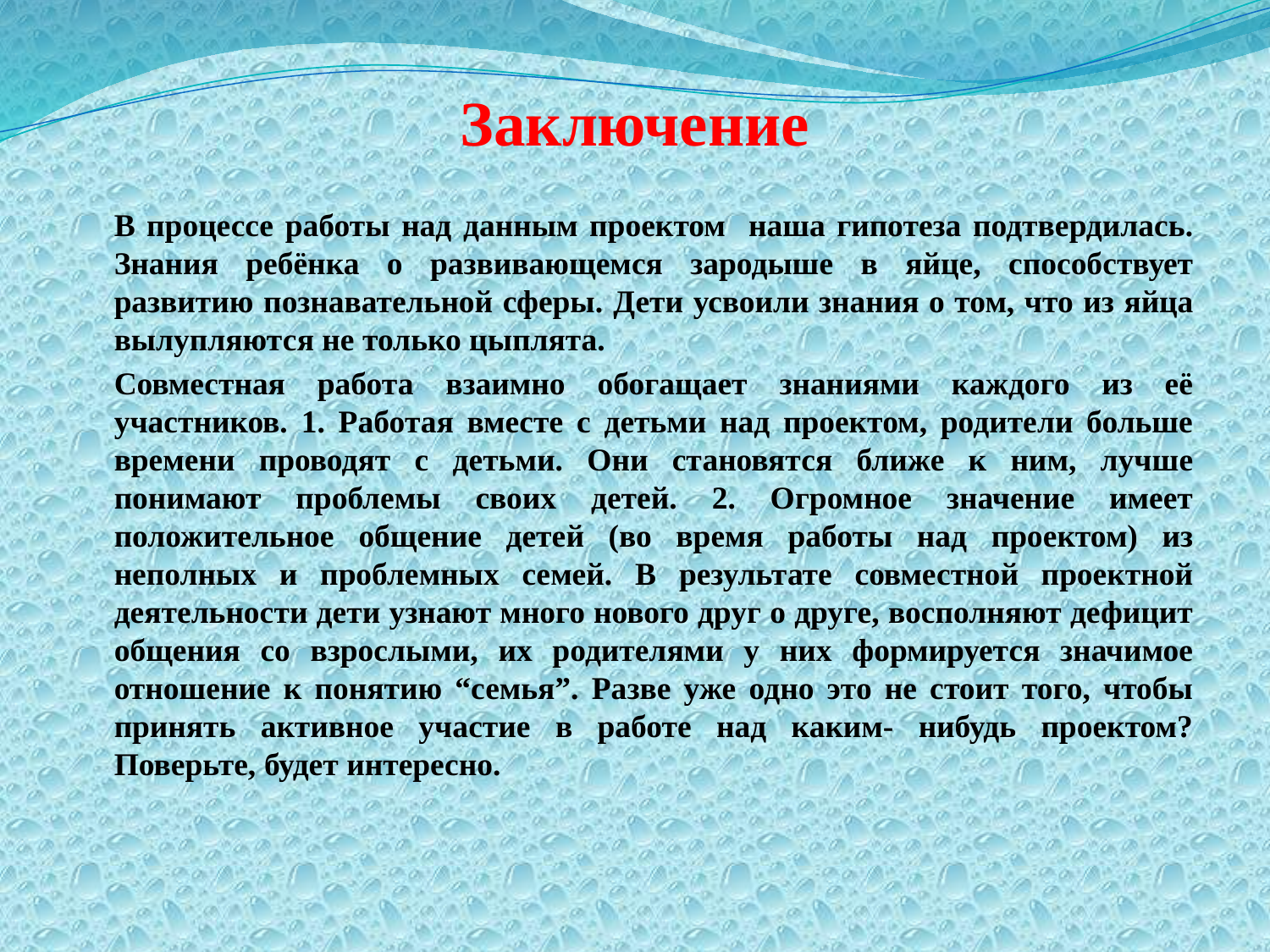

# Заключение
В процессе работы над данным проектом  наша гипотеза подтвердилась. Знания ребёнка о развивающемся зародыше в яйце, способствует развитию познавательной сферы. Дети усвоили знания о том, что из яйца вылупляются не только цыплята.
Совместная работа взаимно обогащает знаниями каждого из её участников. 1. Работая вместе с детьми над проектом, родители больше времени проводят с детьми. Они становятся ближе к ним, лучше понимают проблемы своих детей. 2. Огромное значение имеет положительное общение детей (во время работы над проектом) из неполных и проблемных семей. В результате совместной проектной деятельности дети узнают много нового друг о друге, восполняют дефицит общения со взрослыми, их родителями у них формируется значимое отношение к понятию “семья”. Разве уже одно это не стоит того, чтобы принять активное участие в работе над каким- нибудь проектом? Поверьте, будет интересно.